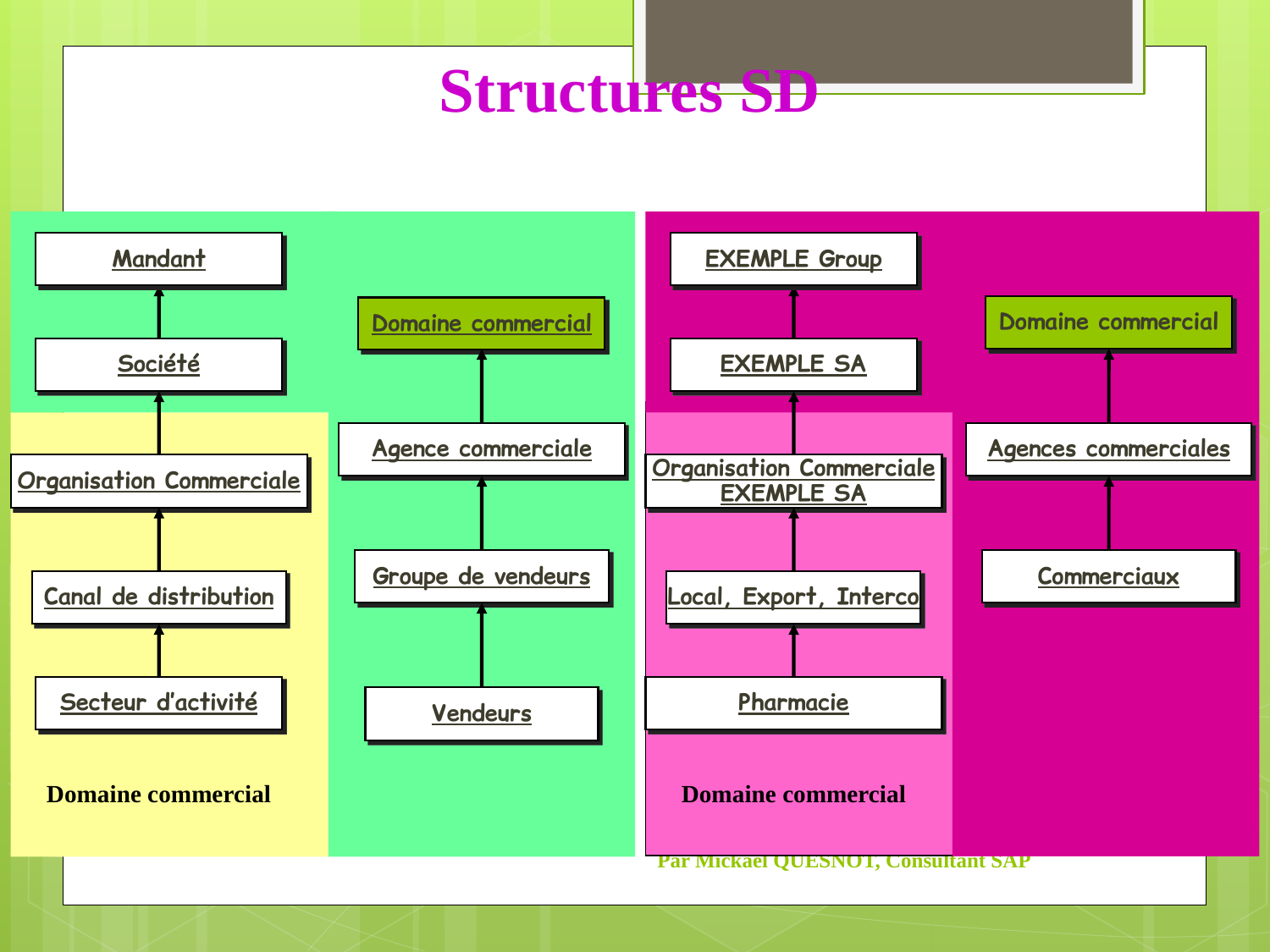

Structures SD

Mandant

Domaine commercial
Société

Agence commerciale
Organisation Commerciale

Groupe de vendeurs
Canal de distribution

Secteur d’activité
Vendeurs
Domaine commercial

EXEMPLE Group

Domaine commercial
EXEMPLE SA

Agences commerciales
Organisation Commerciale
EXEMPLE SA

Commerciaux
Local, Export, Interco

Pharmacie
Domaine commercial

Sharesap.com®. Copyright©. All rights reserved. Par Mickael QUESNOT, Consultant SAP